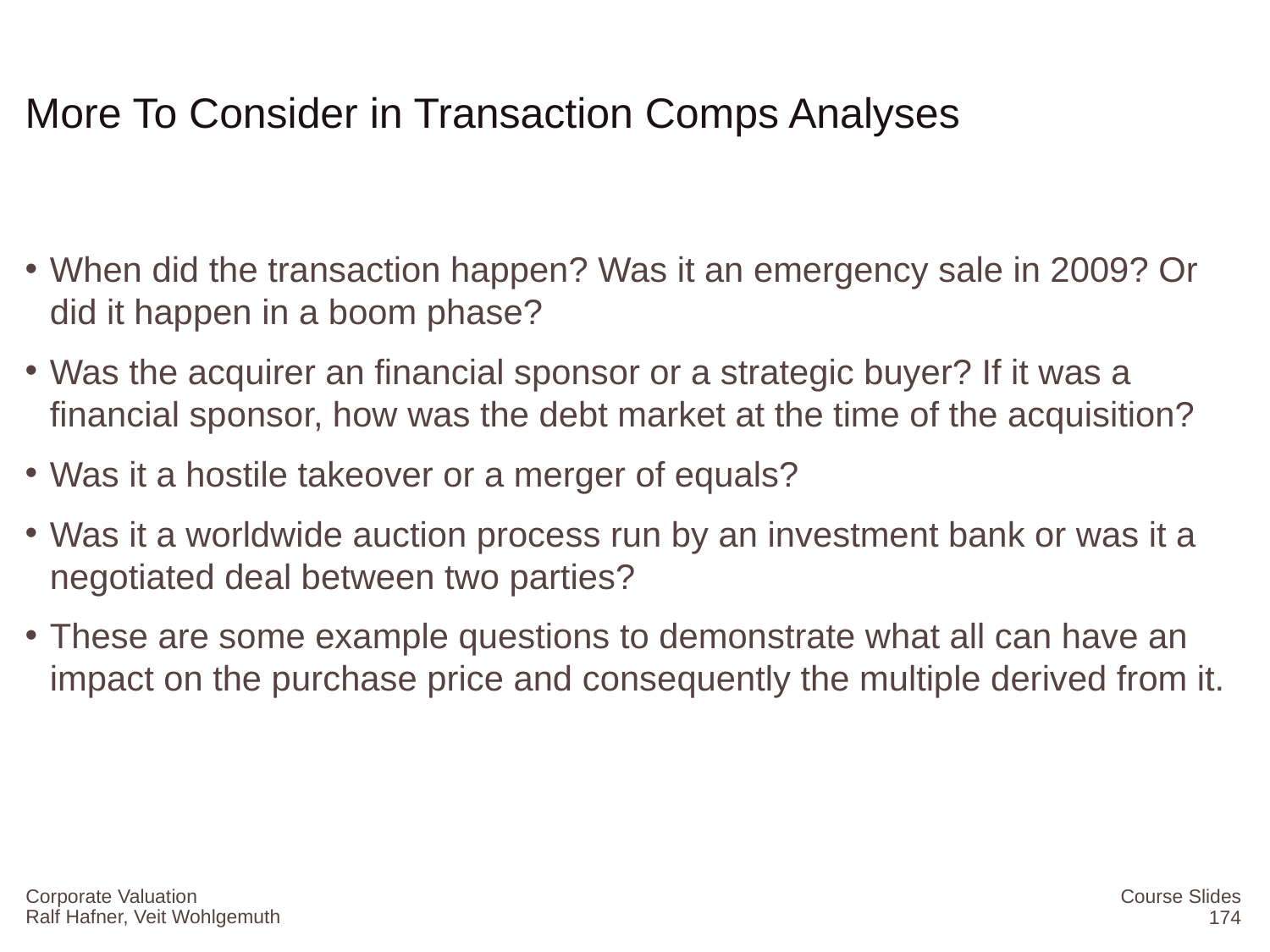

# More To Consider in Transaction Comps Analyses
When did the transaction happen? Was it an emergency sale in 2009? Or did it happen in a boom phase?
Was the acquirer an financial sponsor or a strategic buyer? If it was a financial sponsor, how was the debt market at the time of the acquisition?
Was it a hostile takeover or a merger of equals?
Was it a worldwide auction process run by an investment bank or was it a negotiated deal between two parties?
These are some example questions to demonstrate what all can have an impact on the purchase price and consequently the multiple derived from it.

Corporate Valuation
Course Slides
174